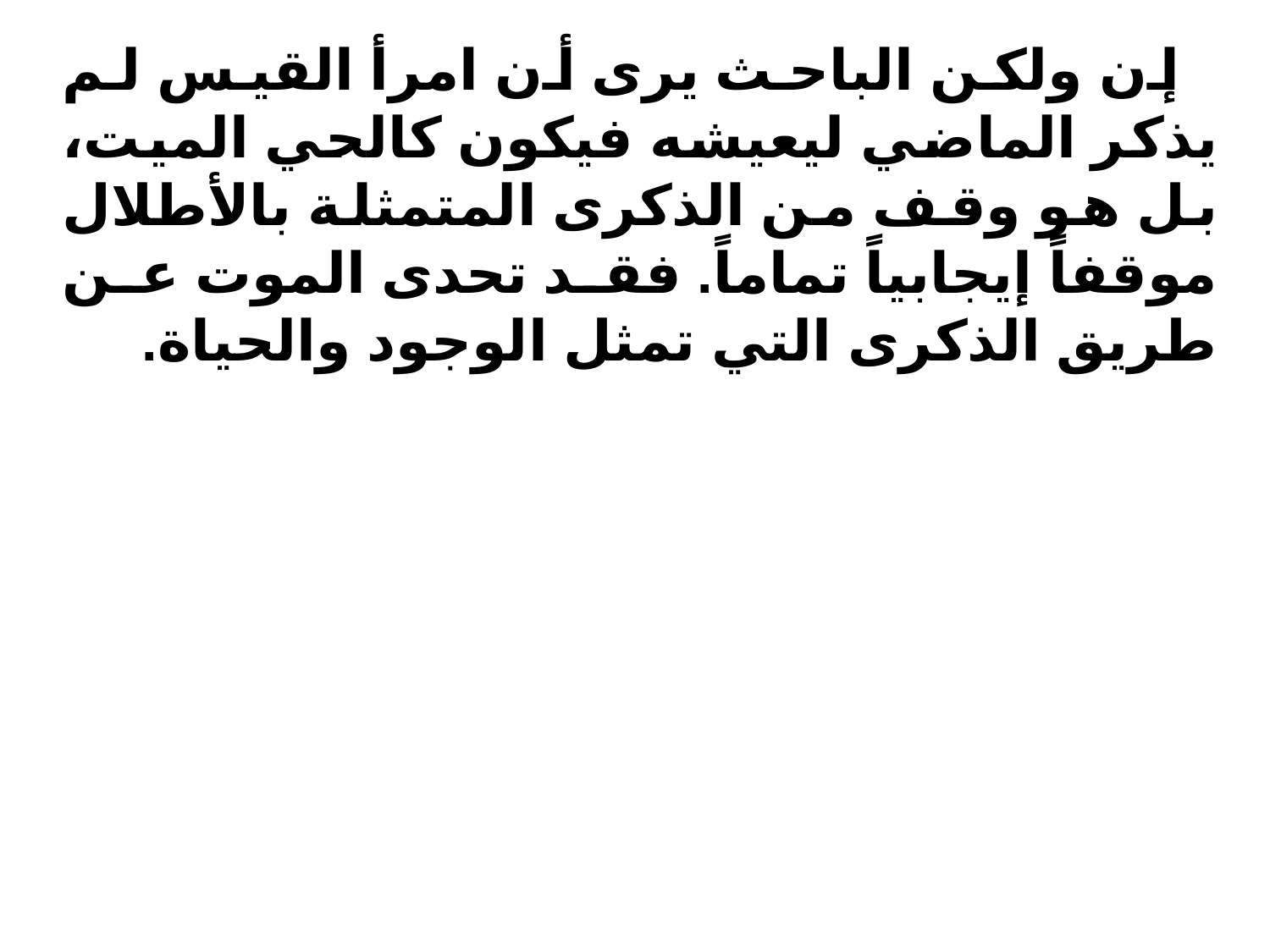

إن ولكن الباحث يرى أن امرأ القيس لم يذكر الماضي ليعيشه فيكون كالحي الميت، بل هو وقف من الذكرى المتمثلة بالأطلال موقفاً إيجابياً تماماً. فقد تحدى الموت عن طريق الذكرى التي تمثل الوجود والحياة.